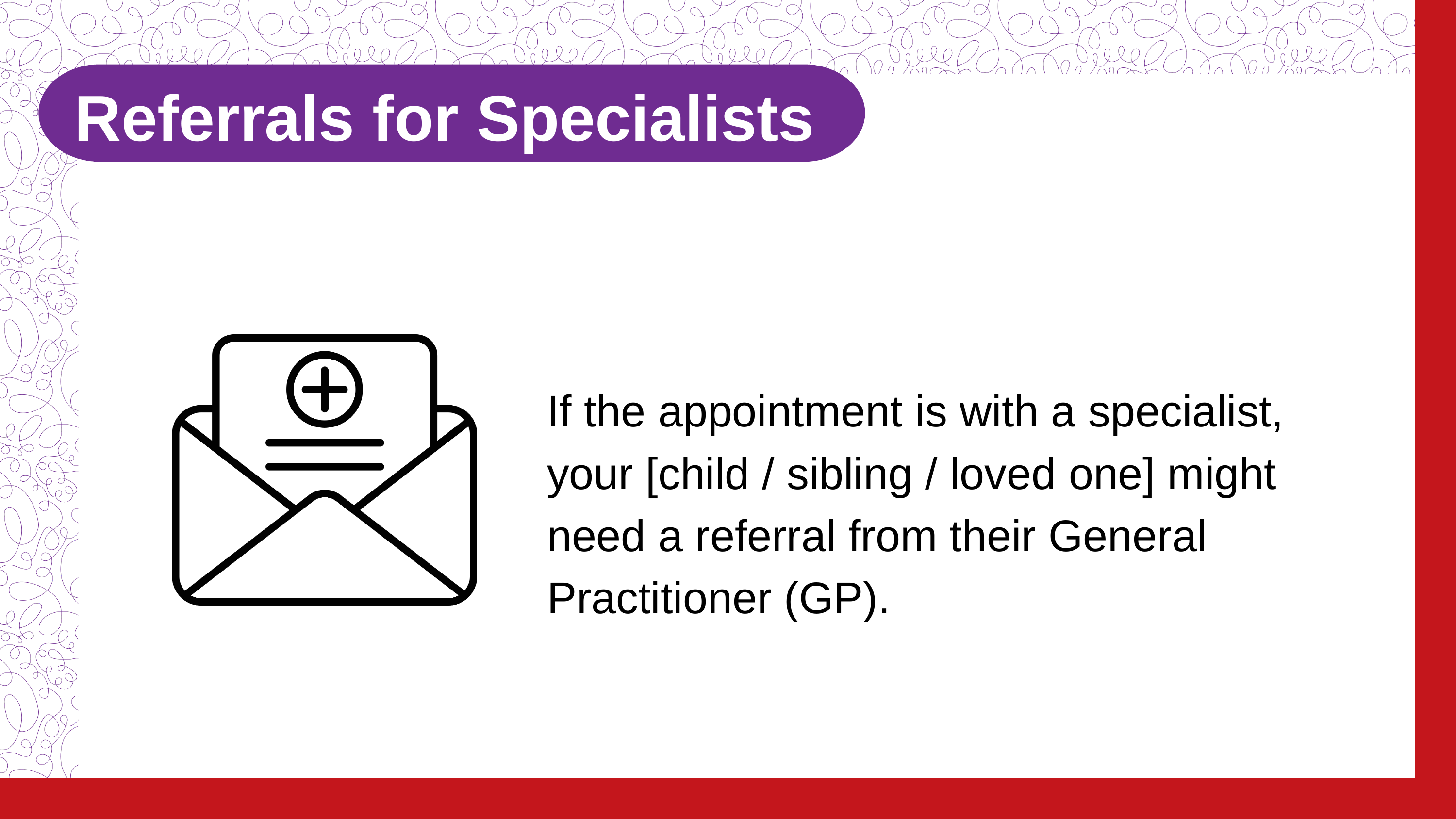

Referrals for Specialists

If the appointment is with a specialist, your [child / sibling / loved one] might need a referral from their General Practitioner (GP).